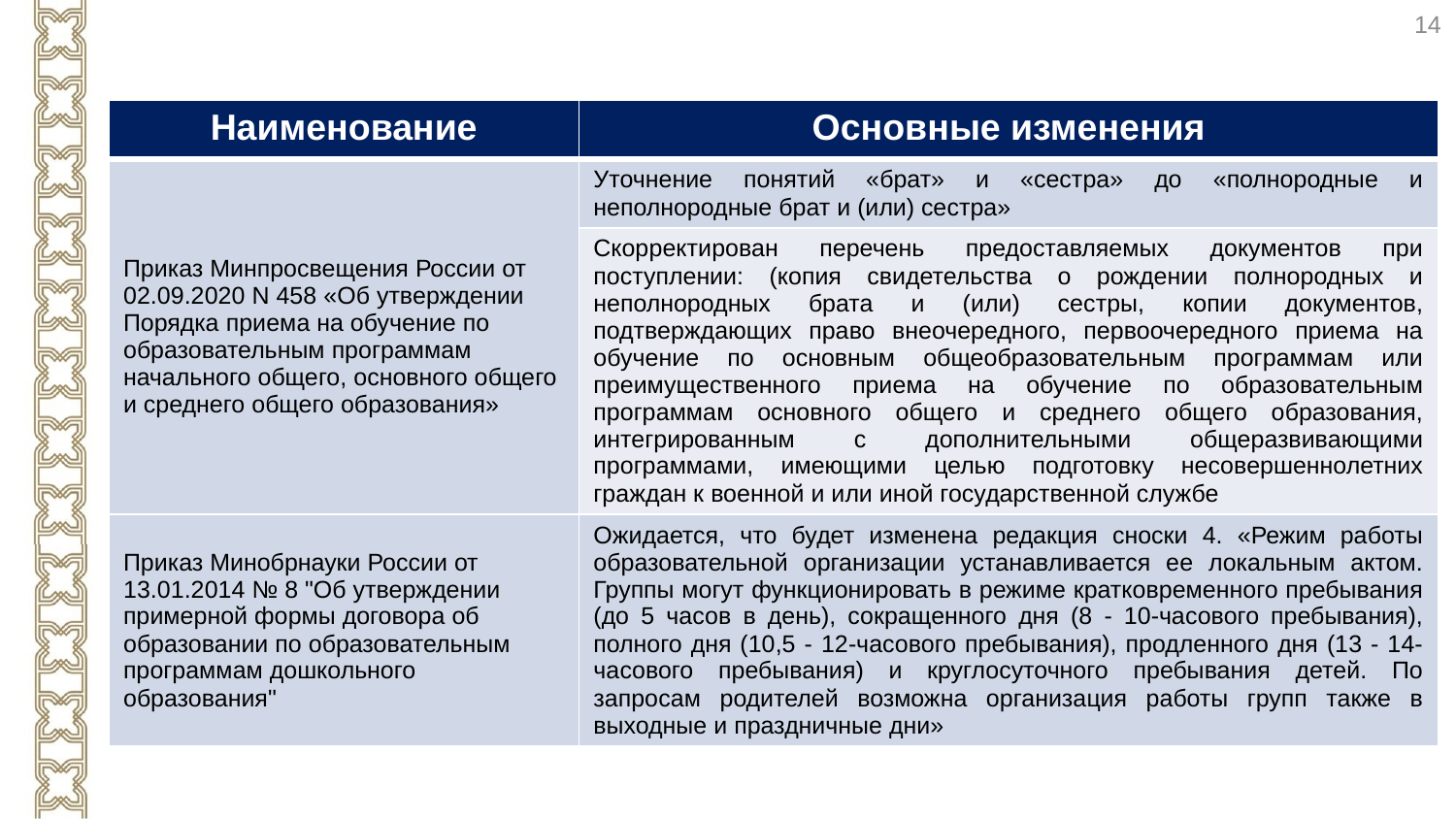

14
| Наименование | Основные изменения |
| --- | --- |
| Приказ Минпросвещения России от 02.09.2020 N 458 «Об утверждении Порядка приема на обучение по образовательным программам начального общего, основного общего и среднего общего образования» | Уточнение понятий «брат» и «сестра» до «полнородные и неполнородные брат и (или) сестра» |
|  | Скорректирован перечень предоставляемых документов при поступлении: (копия свидетельства о рождении полнородных и неполнородных брата и (или) сестры, копии документов, подтверждающих право внеочередного, первоочередного приема на обучение по основным общеобразовательным программам или преимущественного приема на обучение по образовательным программам основного общего и среднего общего образования, интегрированным с дополнительными общеразвивающими программами, имеющими целью подготовку несовершеннолетних граждан к военной и или иной государственной службе |
| Приказ Минобрнауки России от 13.01.2014 № 8 "Об утверждении примерной формы договора об образовании по образовательным программам дошкольного образования" | Ожидается, что будет изменена редакция сноски 4. «Режим работы образовательной организации устанавливается ее локальным актом. Группы могут функционировать в режиме кратковременного пребывания (до 5 часов в день), сокращенного дня (8 - 10-часового пребывания), полного дня (10,5 - 12-часового пребывания), продленного дня (13 - 14-часового пребывания) и круглосуточного пребывания детей. По запросам родителей возможна организация работы групп также в выходные и праздничные дни» |